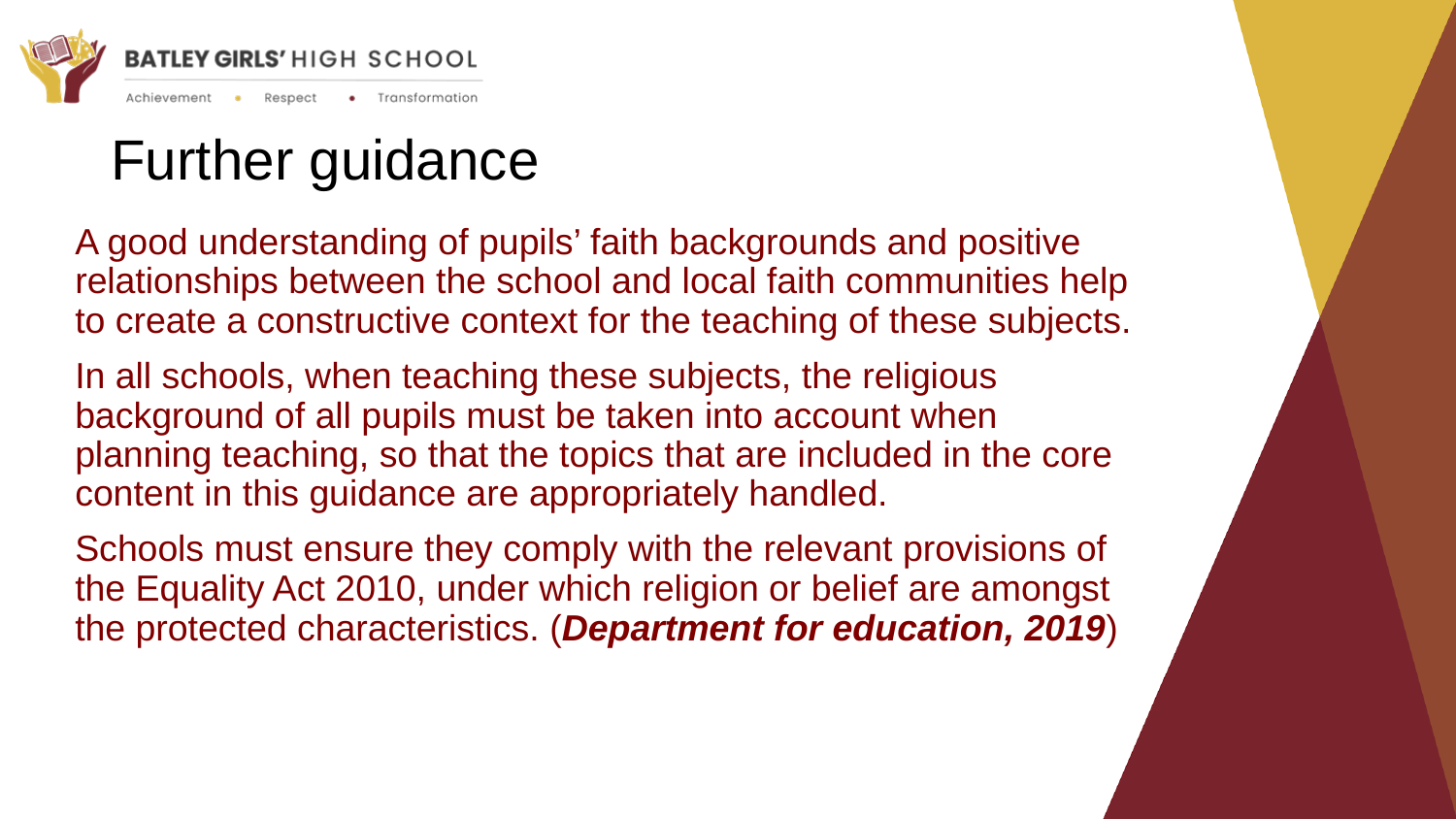

# Further guidance
A good understanding of pupils’ faith backgrounds and positive relationships between the school and local faith communities help to create a constructive context for the teaching of these subjects.
In all schools, when teaching these subjects, the religious background of all pupils must be taken into account when planning teaching, so that the topics that are included in the core content in this guidance are appropriately handled.
Schools must ensure they comply with the relevant provisions of the Equality Act 2010, under which religion or belief are amongst the protected characteristics. (Department for education, 2019)